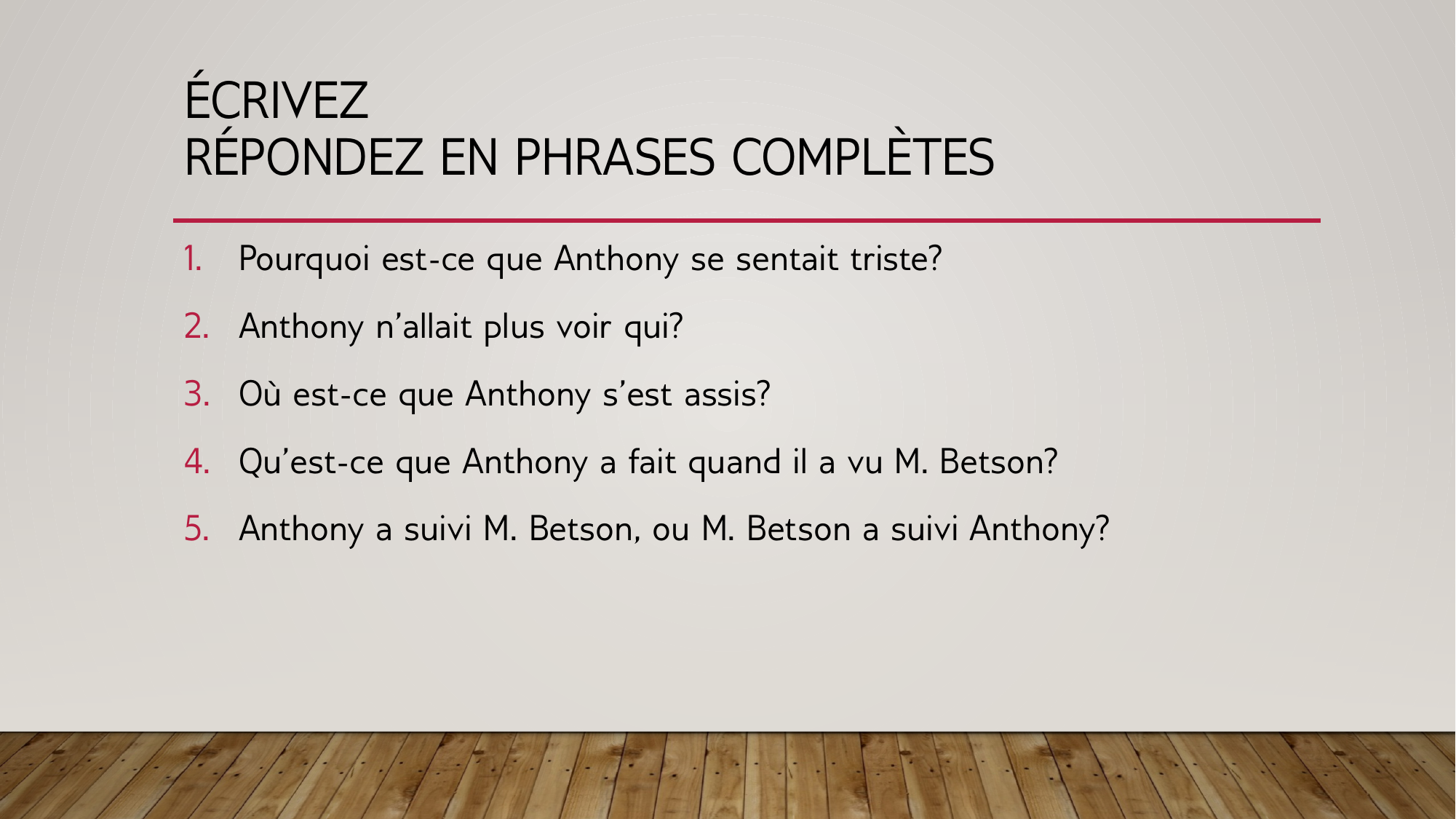

# Écrivez Répondez en phrases complètes
Pourquoi est-ce que Anthony se sentait triste?
Anthony n’allait plus voir qui?
Où est-ce que Anthony s’est assis?
Qu’est-ce que Anthony a fait quand il a vu M. Betson?
Anthony a suivi M. Betson, ou M. Betson a suivi Anthony?